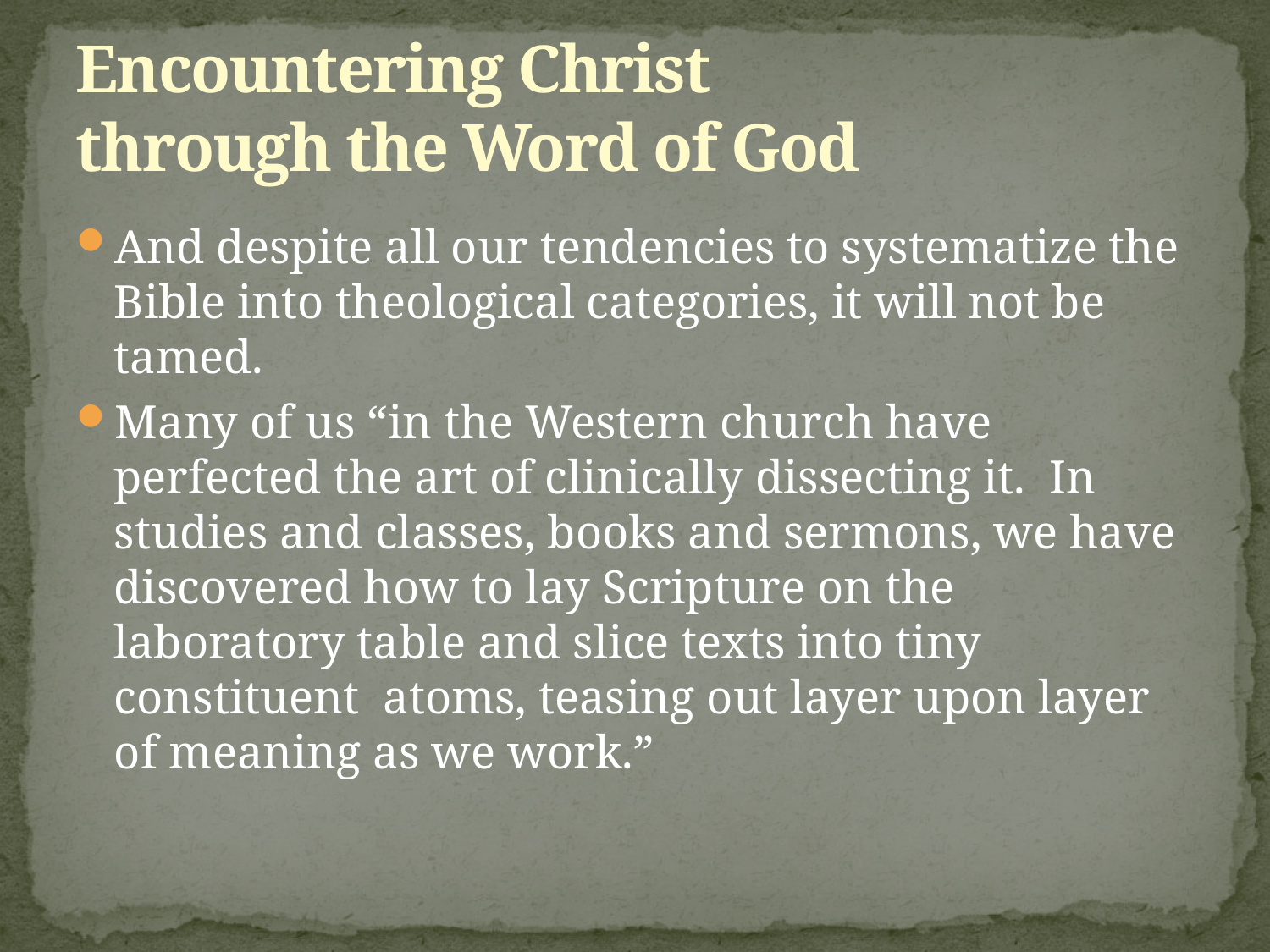

# Encountering Christ through the Word of God
And despite all our tendencies to systematize the Bible into theological categories, it will not be tamed.
Many of us “in the Western church have perfected the art of clinically dissecting it.  In studies and classes, books and sermons, we have discovered how to lay Scripture on the laboratory table and slice texts into tiny constituent  atoms, teasing out layer upon layer of meaning as we work.”